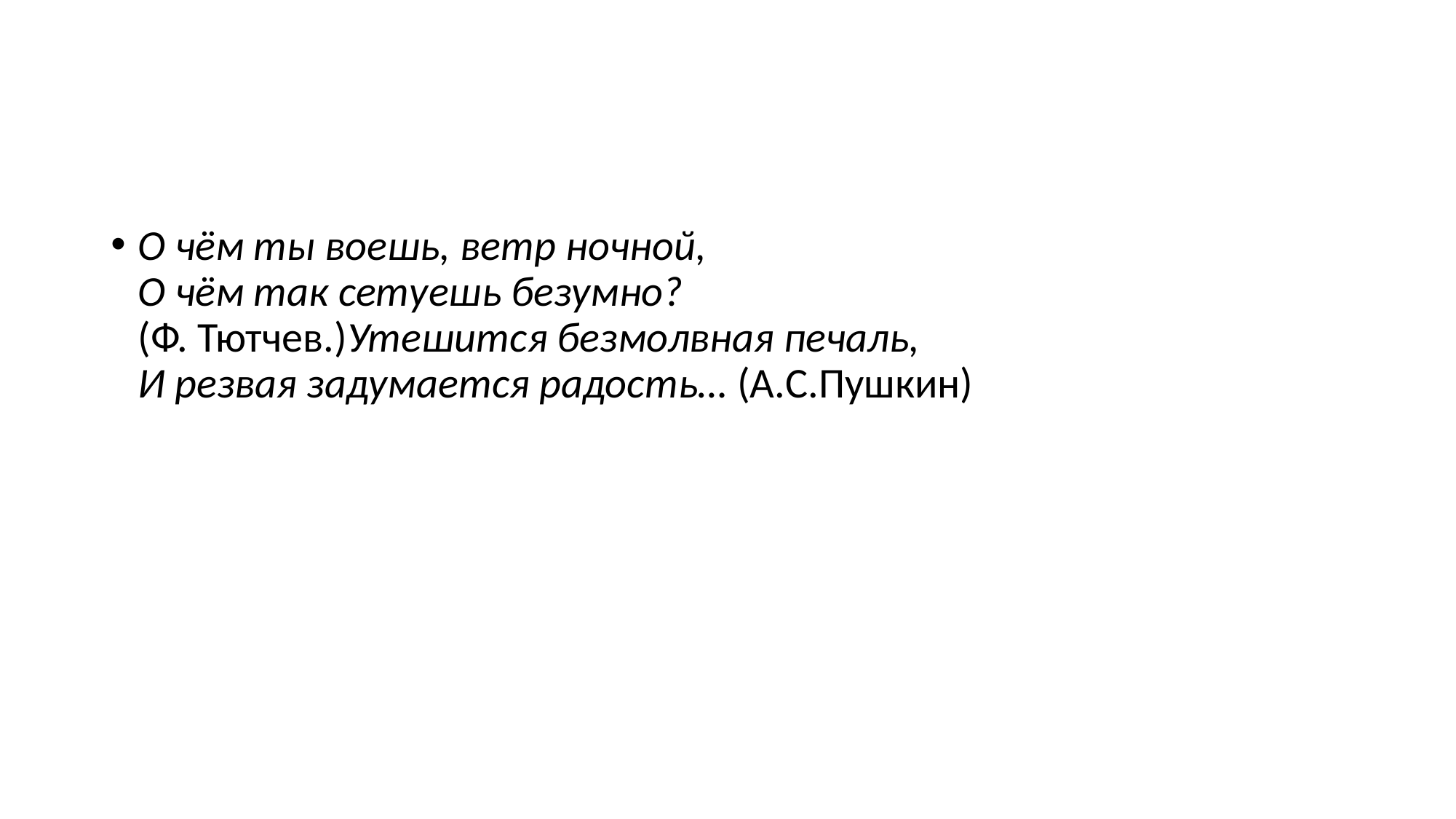

#
О чём ты воешь, ветр ночной,
О чём так сетуешь безумно?
(Ф. Тютчев.)Утешится безмолвная печаль,
И резвая задумается радость… (А.С.Пушкин)